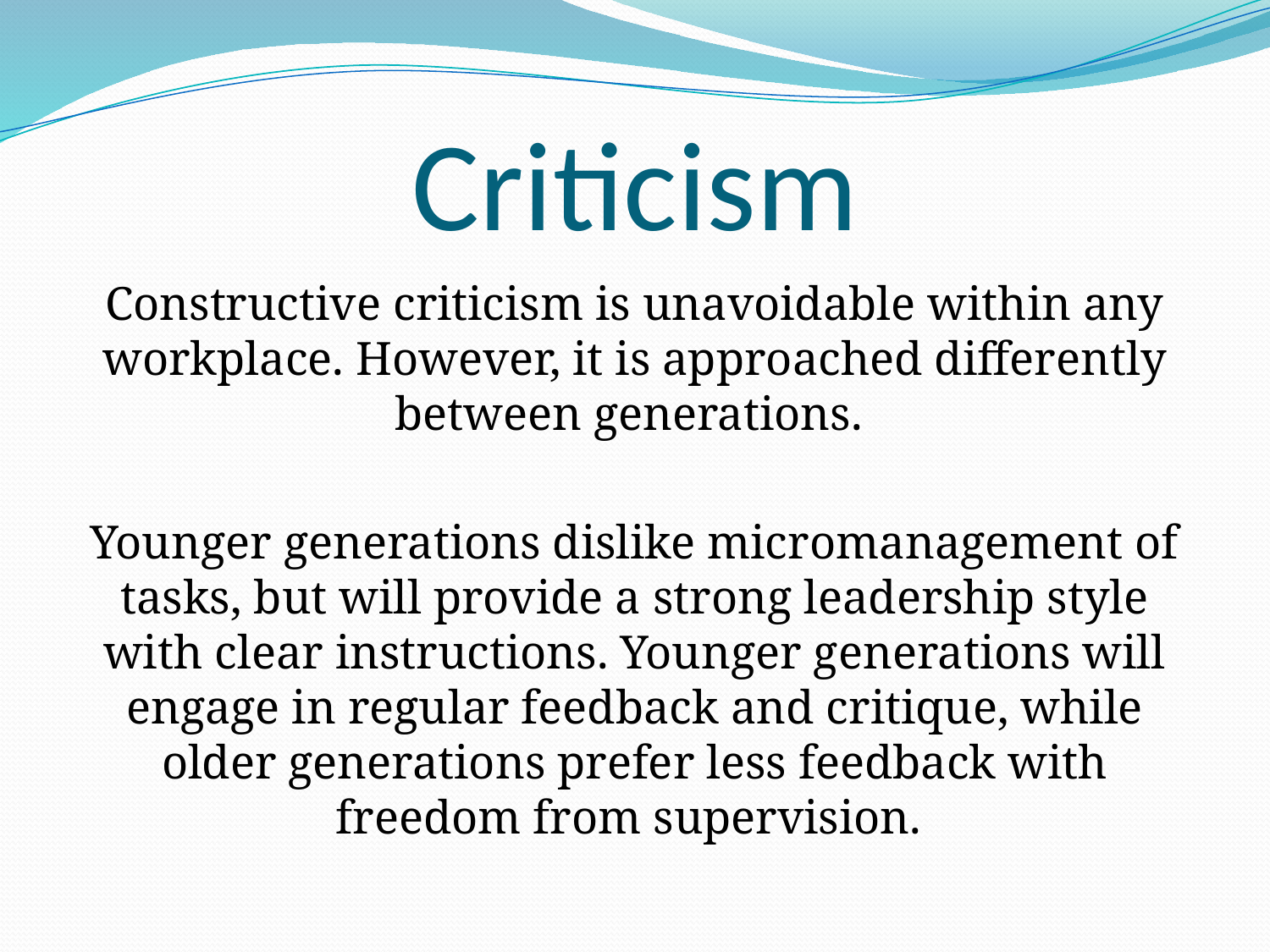

# Criticism
Constructive criticism is unavoidable within any workplace. However, it is approached differently between generations.

Younger generations dislike micromanagement of tasks, but will provide a strong leadership style with clear instructions. Younger generations will engage in regular feedback and critique, while older generations prefer less feedback with freedom from supervision.